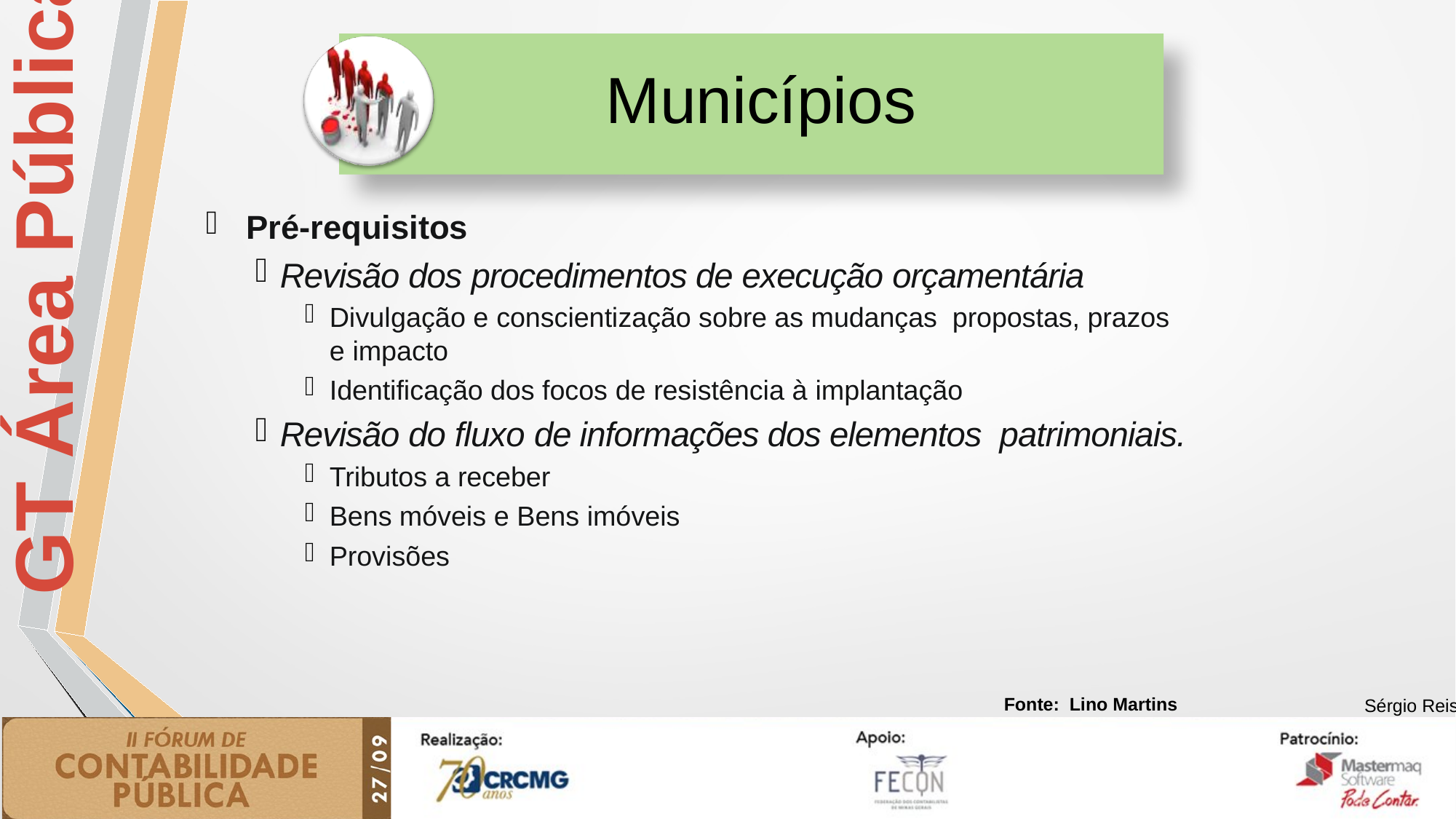

Municípios
Pré-requisitos
Revisão dos procedimentos de execução orçamentária
Divulgação e conscientização sobre as mudanças  propostas, prazos e impacto
Identificação dos focos de resistência à implantação
Revisão do fluxo de informações dos elementos  patrimoniais.
Tributos a receber
Bens móveis e Bens imóveis
Provisões
Fonte:  Lino Martins